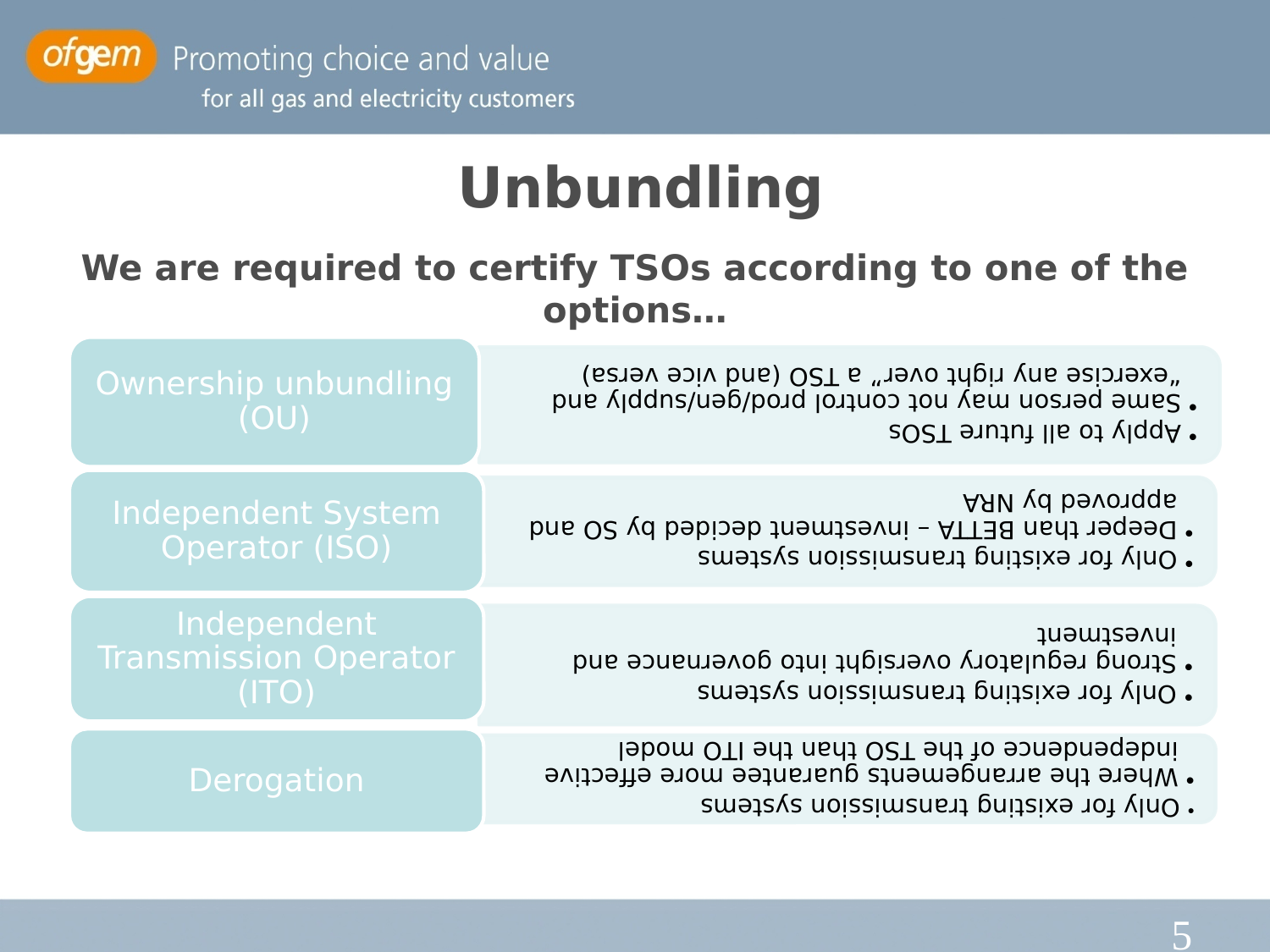

# Unbundling
We are required to certify TSOs according to one of the options…
Apply to all future TSOs
Same person may not control prod/gen/supply and “exercise any right over” a TSO (and vice versa)
Ownership unbundling (OU)
Only for existing transmission systems
Deeper than BETTA – investment decided by SO and approved by NRA
Independent System Operator (ISO)
Only for existing transmission systems
Strong regulatory oversight into governance and investment
Independent Transmission Operator (ITO)
 Only for existing transmission systems
Where the arrangements guarantee more effective independence of the TSO than the ITO model
Derogation